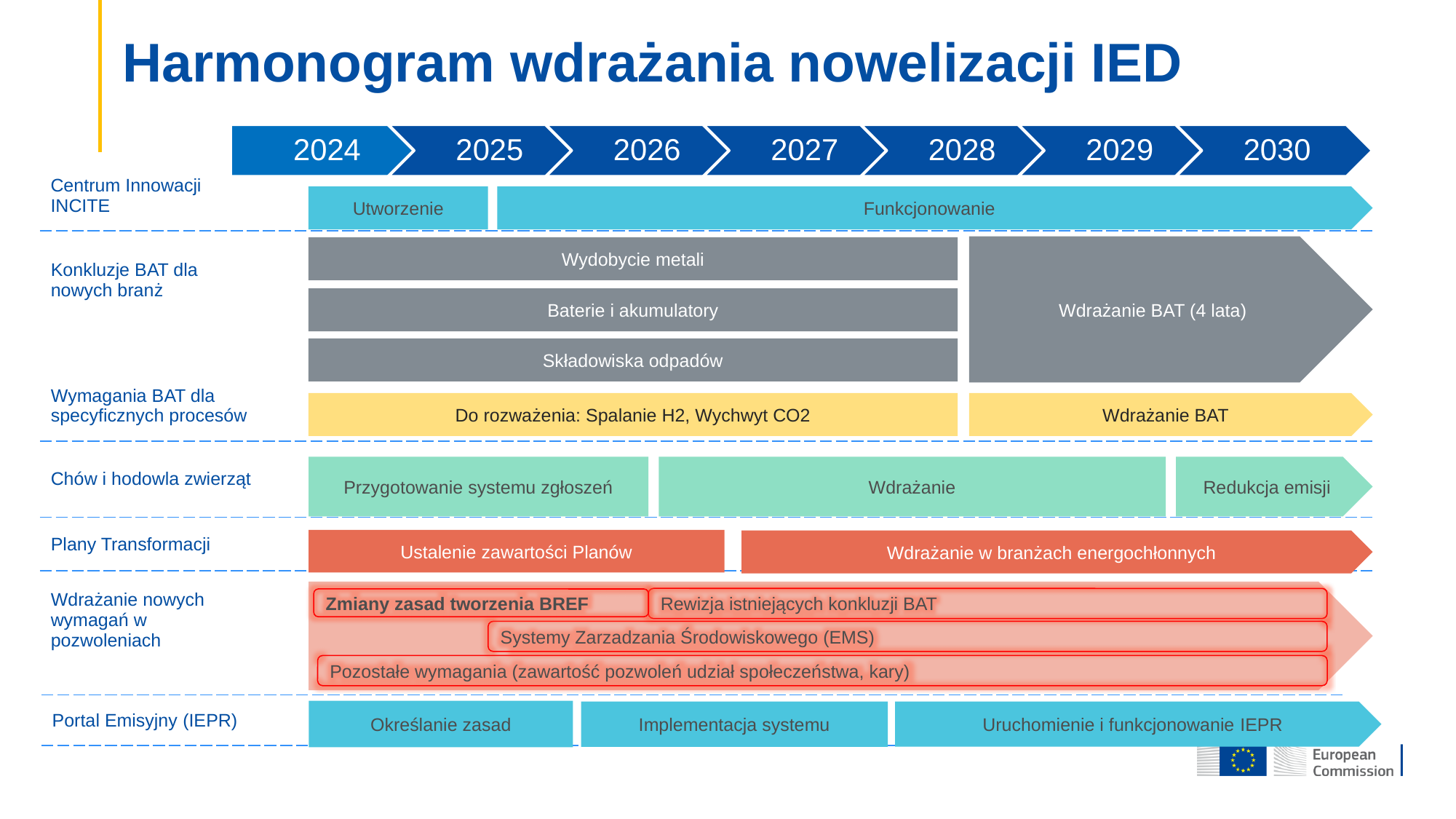

# Harmonogram wdrażania nowelizacji IED
2024
2025
2026
2027
2028
2029
2030
| Centrum Innowacji INCITE |  |  |  | Text |  |
| --- | --- | --- | --- | --- | --- |
| Konkluzje BAT dla nowych branż |  |  |  |  |  |
| Wymagania BAT dla specyficznych procesów |  |  |  |  |  |
| Chów i hodowla zwierząt |  |  |  | Member States imposing rules |  |
| Plany Transformacji |  |  |  |  |  |
| Wdrażanie nowych wymagań w pozwoleniach |  |  | Text |  |  |
Funkcjonowanie
Utworzenie
Wdrażanie BAT (4 lata)
Wydobycie metali
Baterie i akumulatory

Składowiska odpadów

Wdrażanie BAT

Do rozważenia: Spalanie H2, Wychwyt CO2

Wdrażanie
Redukcja emisji
Przygotowanie systemu zgłoszeń
Ustalenie zawartości Planów
Wdrażanie w branżach energochłonnych

Rewizja istniejących konkluzji BAT
Zmiany zasad tworzenia BREF
Systemy Zarzadzania Środowiskowego (EMS)
Pozostałe wymagania (zawartość pozwoleń udział społeczeństwa, kary)
| Portal Emisyjny (IEPR) |  |  |
| --- | --- | --- |
Określanie zasad
Implementacja systemu
Uruchomienie i funkcjonowanie IEPR